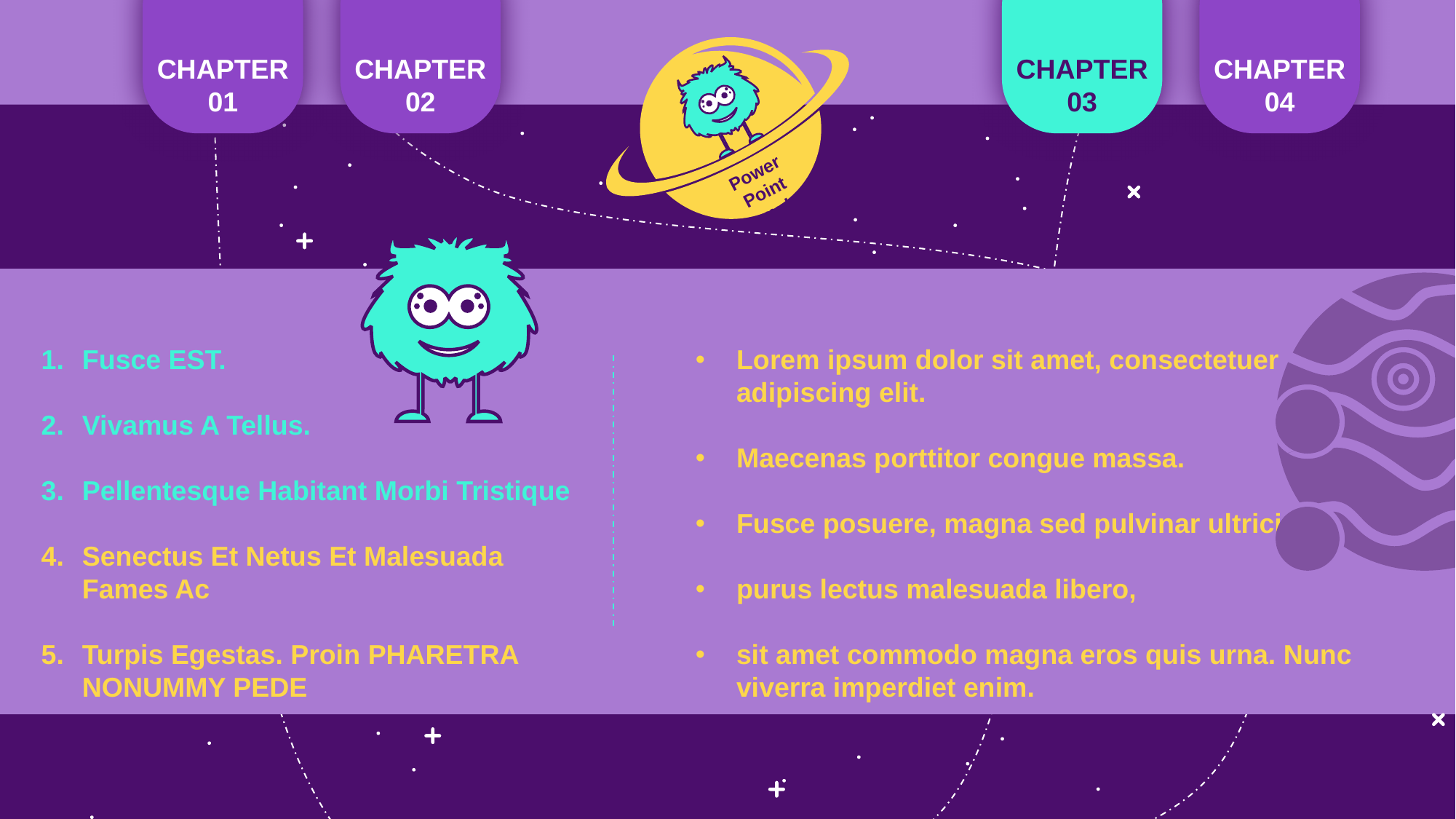

Power Point Templet
CHAPTER 01
CHAPTER 02
CHAPTER 03
CHAPTER 04

Fusce EST.

Vivamus A Tellus.

Pellentesque Habitant Morbi Tristique

Senectus Et Netus Et Malesuada Fames Ac

Turpis Egestas. Proin PHARETRA NONUMMY PEDE
Lorem ipsum dolor sit amet, consectetuer adipiscing elit.

Maecenas porttitor congue massa.

Fusce posuere, magna sed pulvinar ultricies,

purus lectus malesuada libero,

sit amet commodo magna eros quis urna. Nunc viverra imperdiet enim.